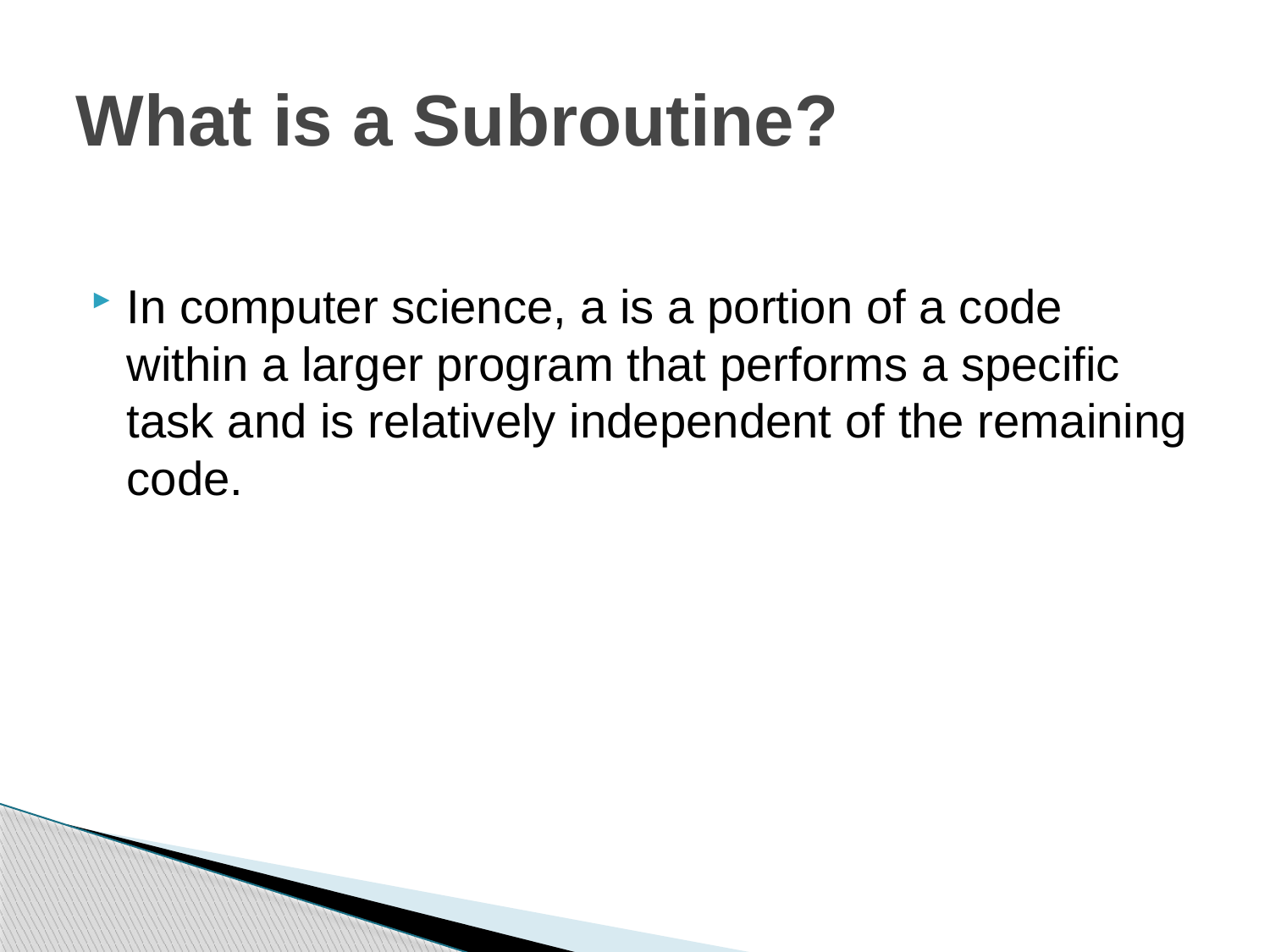

# What is a Subroutine?

In computer science, a is a portion of a code within a larger program that performs a specific task and is relatively independent of the remaining code.